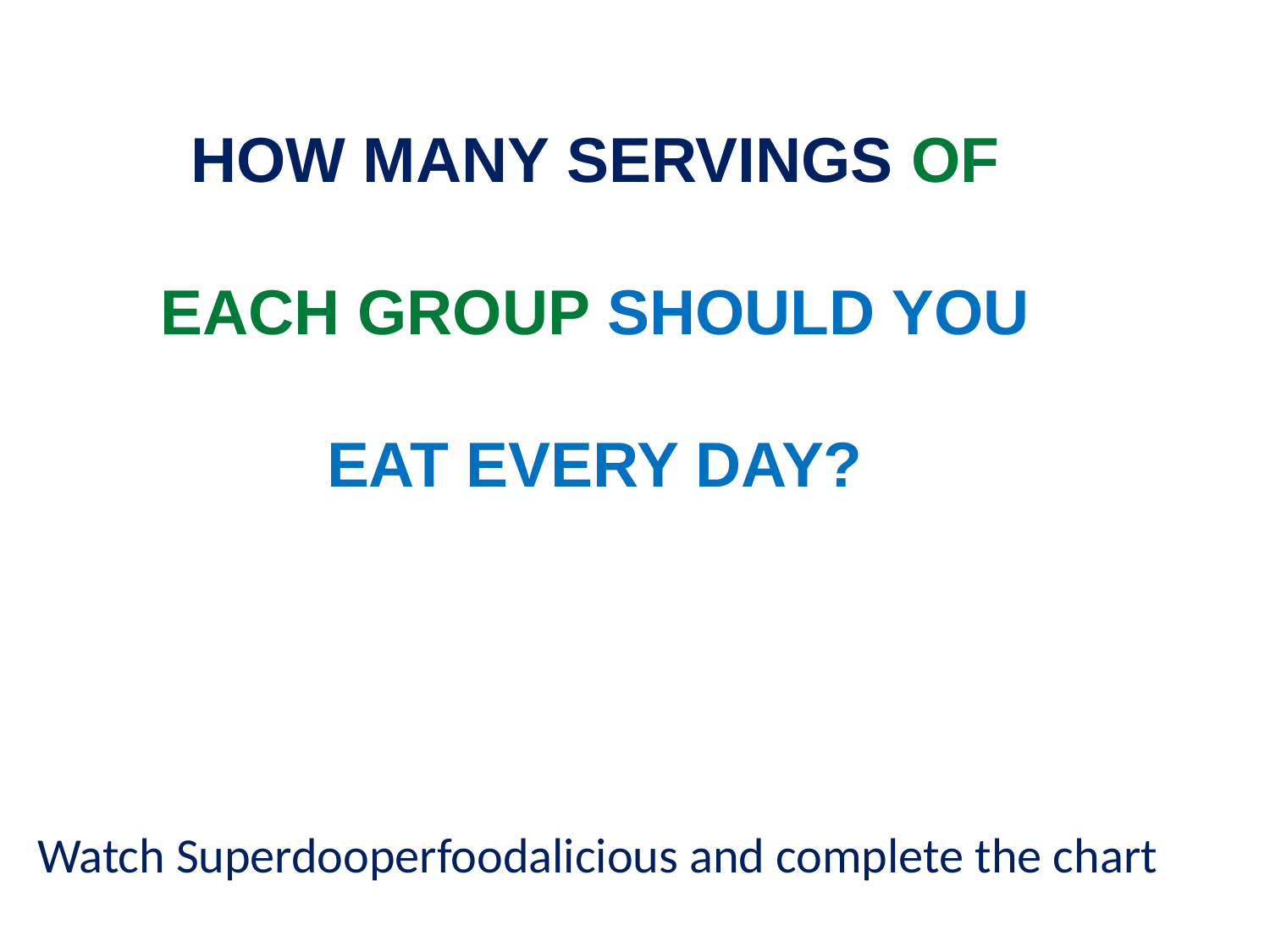

HOW MANY SERVINGS OF EACH GROUP SHOULD YOU EAT EVERY DAY?
Watch Superdooperfoodalicious and complete the chart